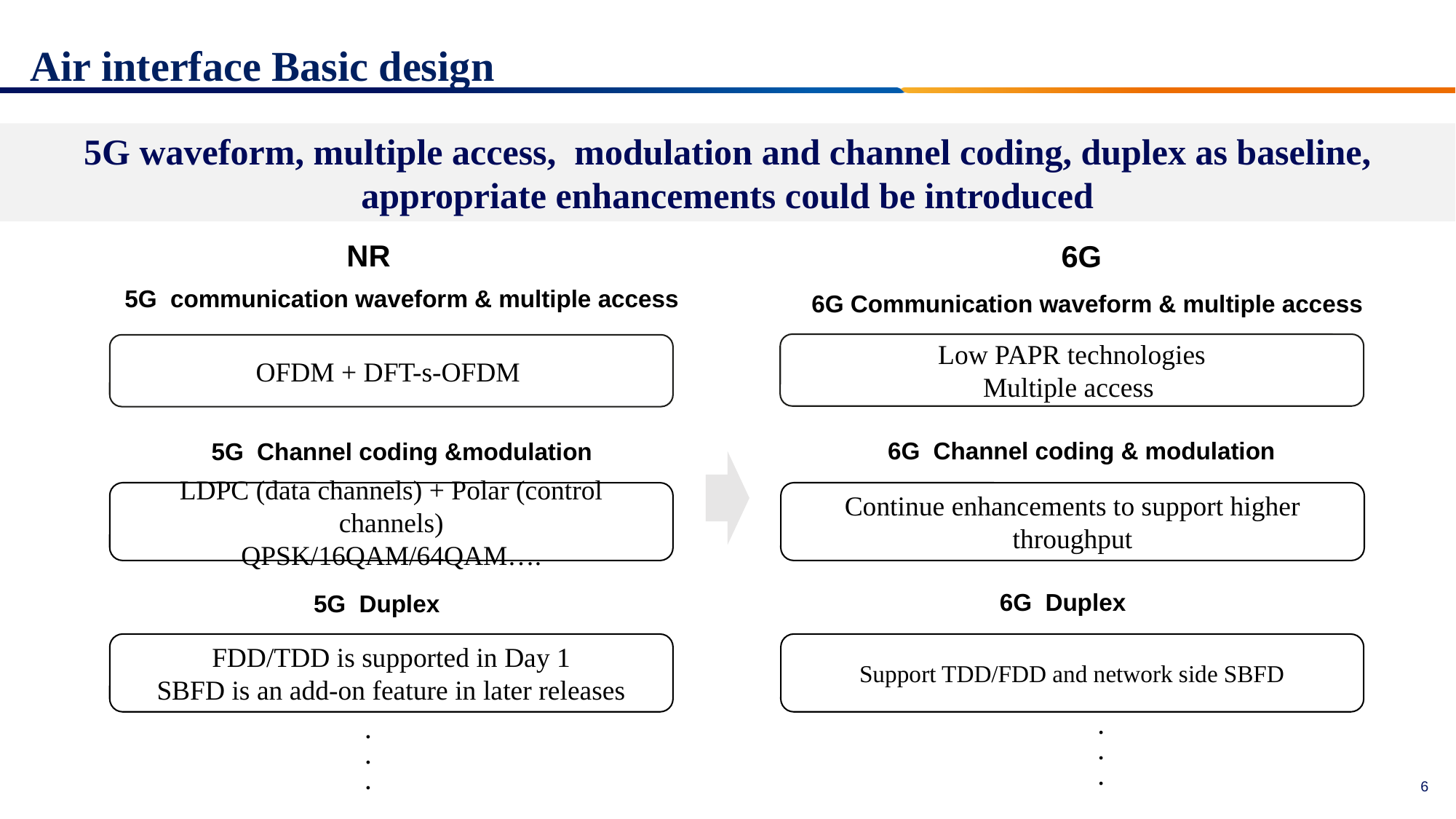

Air interface Basic design
5G waveform, multiple access,  modulation and channel coding, duplex as baseline, appropriate enhancements could be introduced
NR
6G
5G  communication waveform & multiple access
6G Communication waveform & multiple access
Low PAPR technologies
Multiple access
OFDM + DFT-s-OFDM
6G  Channel coding & modulation
5G  Channel coding &modulation

LDPC (data channels) + Polar (control channels)
QPSK/16QAM/64QAM….
Continue enhancements to support higher throughput
6G  Duplex
5G  Duplex
FDD/TDD is supported in Day 1
SBFD is an add-on feature in later releases
Support TDD/FDD and network side SBFD
.
.
.
.
.
.